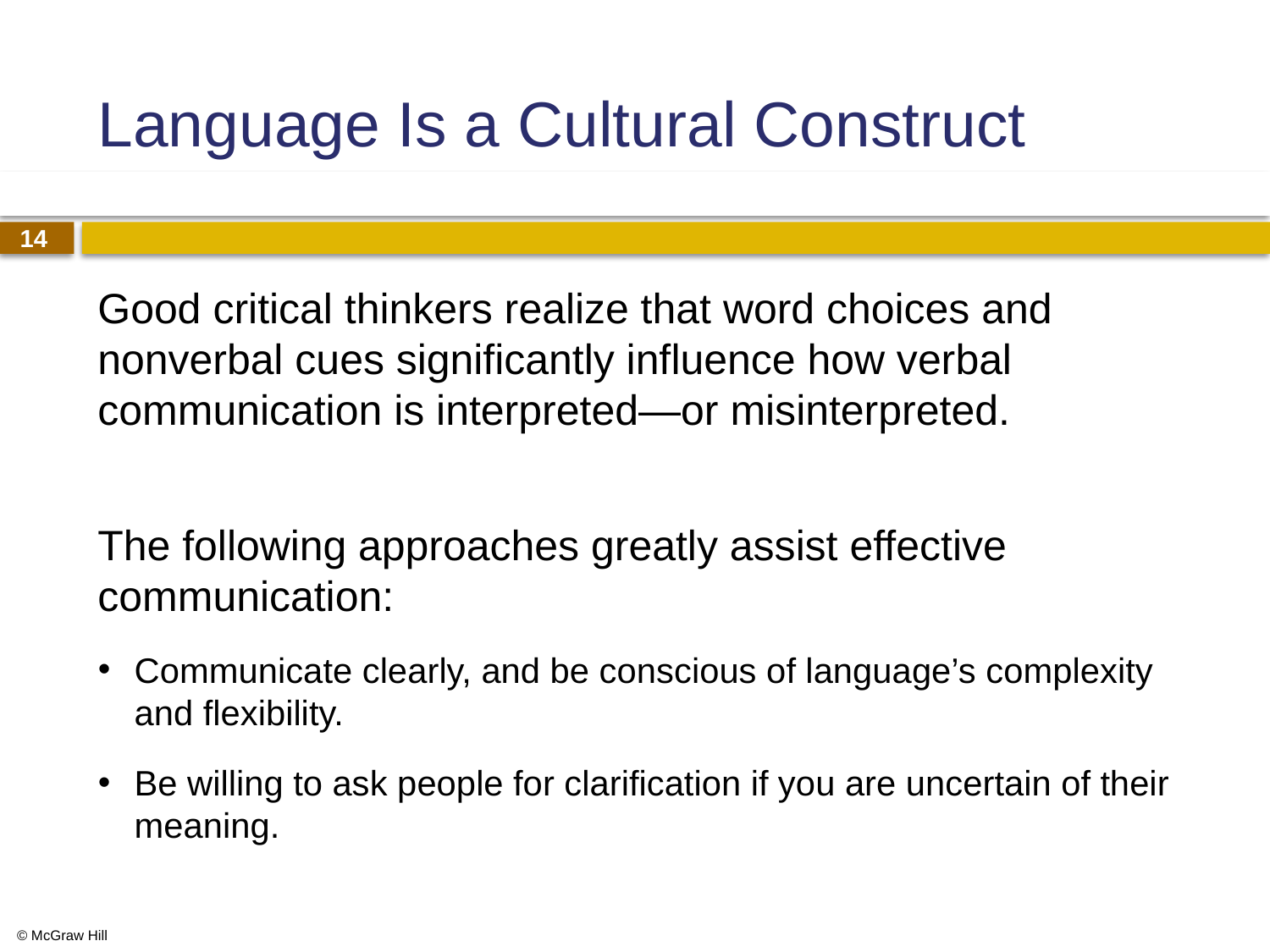

# Language Is a Cultural Construct
Good critical thinkers realize that word choices and nonverbal cues significantly influence how verbal communication is interpreted—or misinterpreted.

The following approaches greatly assist effective communication:
Communicate clearly, and be conscious of language’s complexity and flexibility.
Be willing to ask people for clarification if you are uncertain of their meaning.